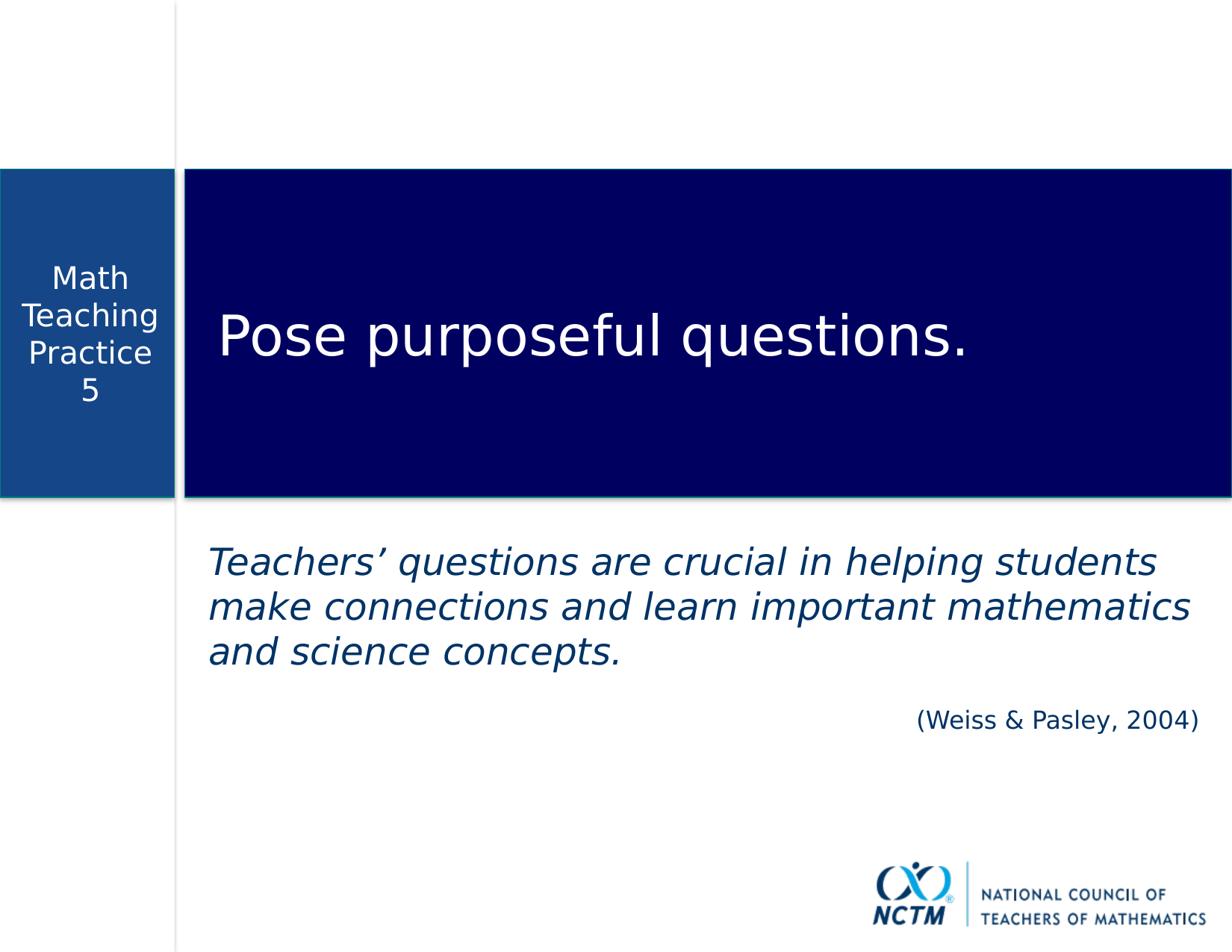

Pose purposeful questions.
Math
Teaching
Practice
5
Teachers’ questions are crucial in helping students
make connections and learn important mathematics and science concepts.
(Weiss & Pasley, 2004)